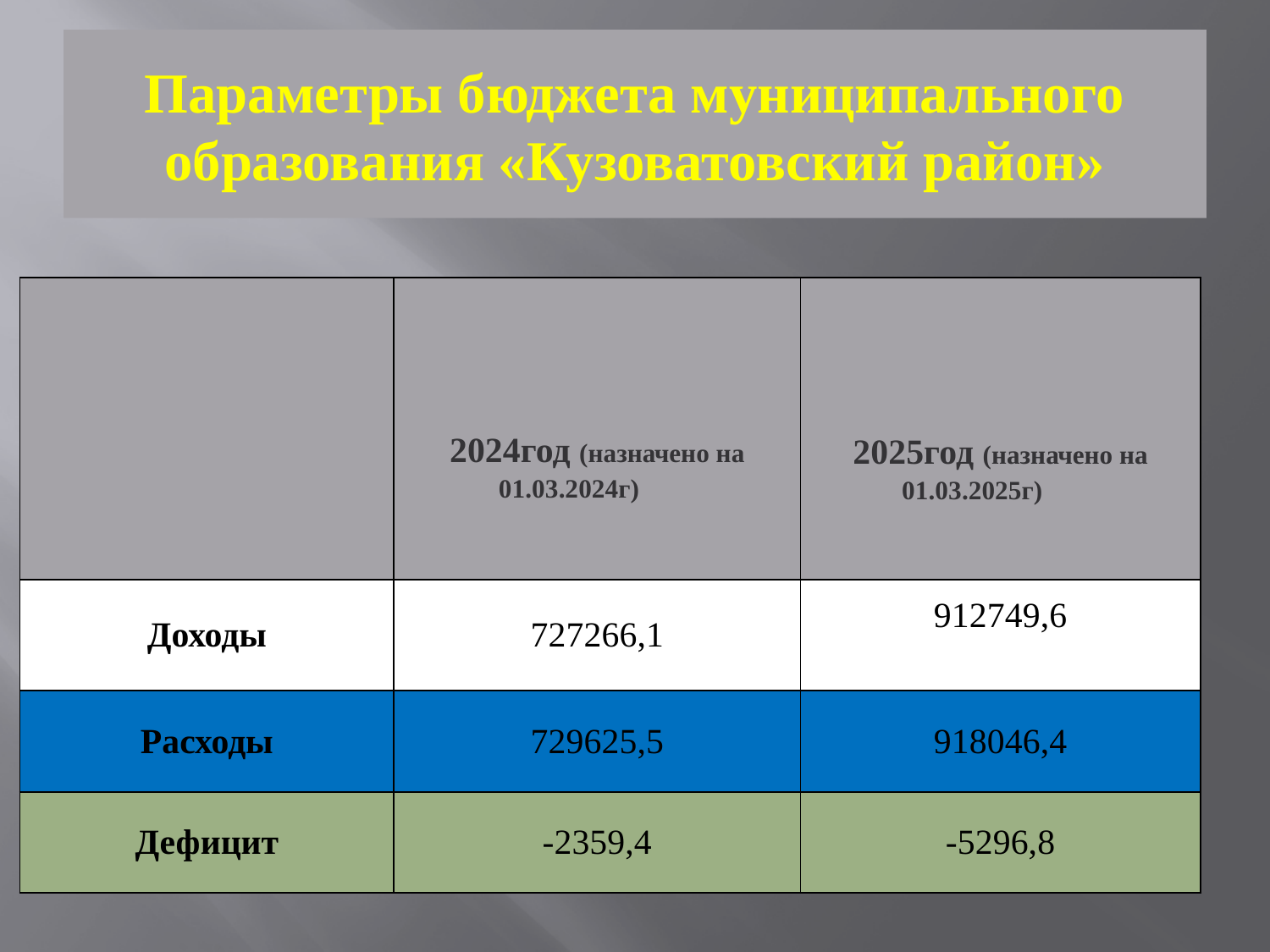

# Параметры бюджета муниципального образования «Кузоватовский район»
|  | 2024год (назначено на 01.03.2024г) | 2025год (назначено на 01.03.2025г) |
| --- | --- | --- |
| Доходы | 727266,1 | 912749,6 |
| Расходы | 729625,5 | 918046,4 |
| Дефицит | -2359,4 | -5296,8 |